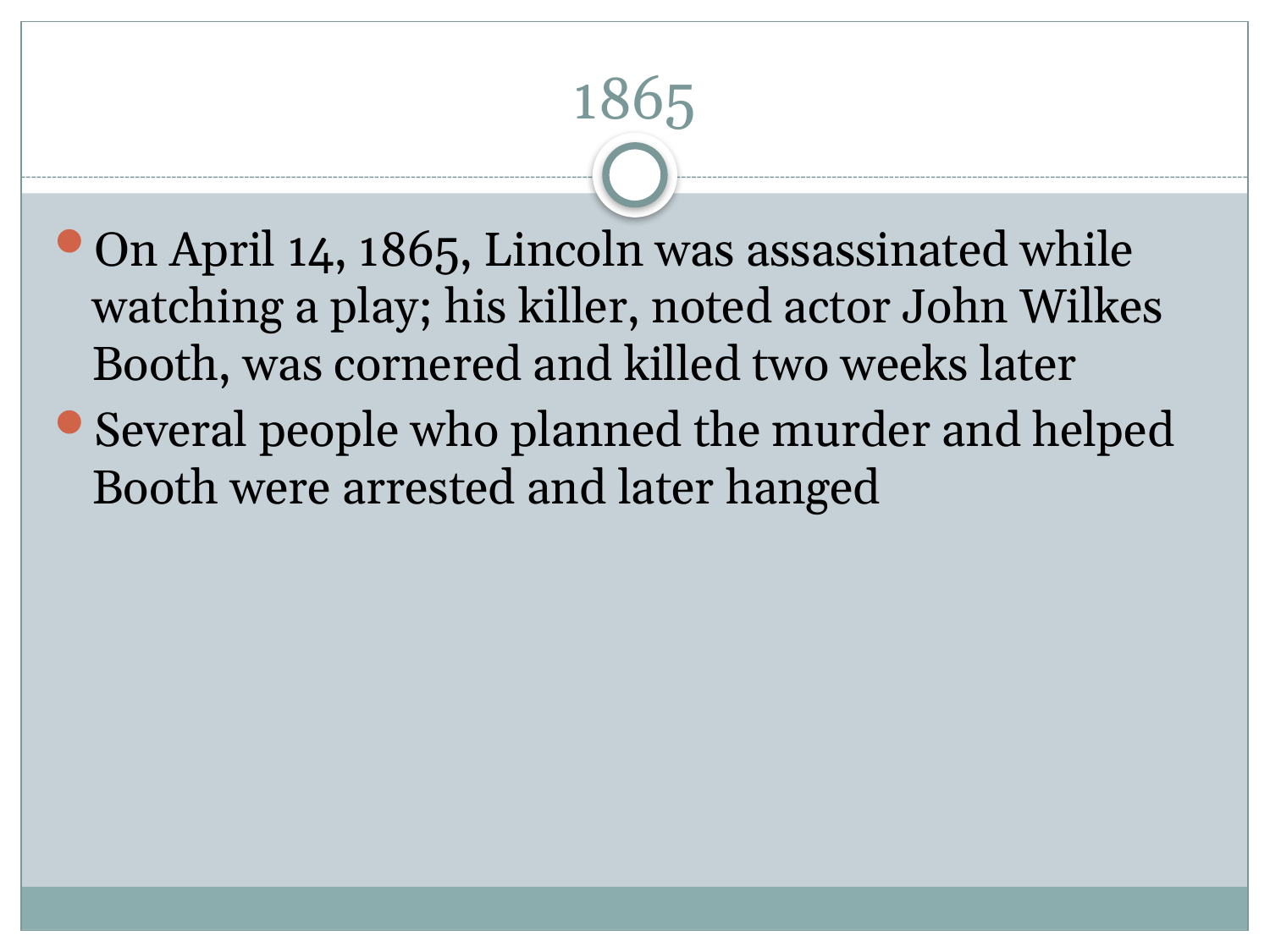

# 1865
On April 14, 1865, Lincoln was assassinated while watching a play; his killer, noted actor John Wilkes Booth, was cornered and killed two weeks later
Several people who planned the murder and helped Booth were arrested and later hanged